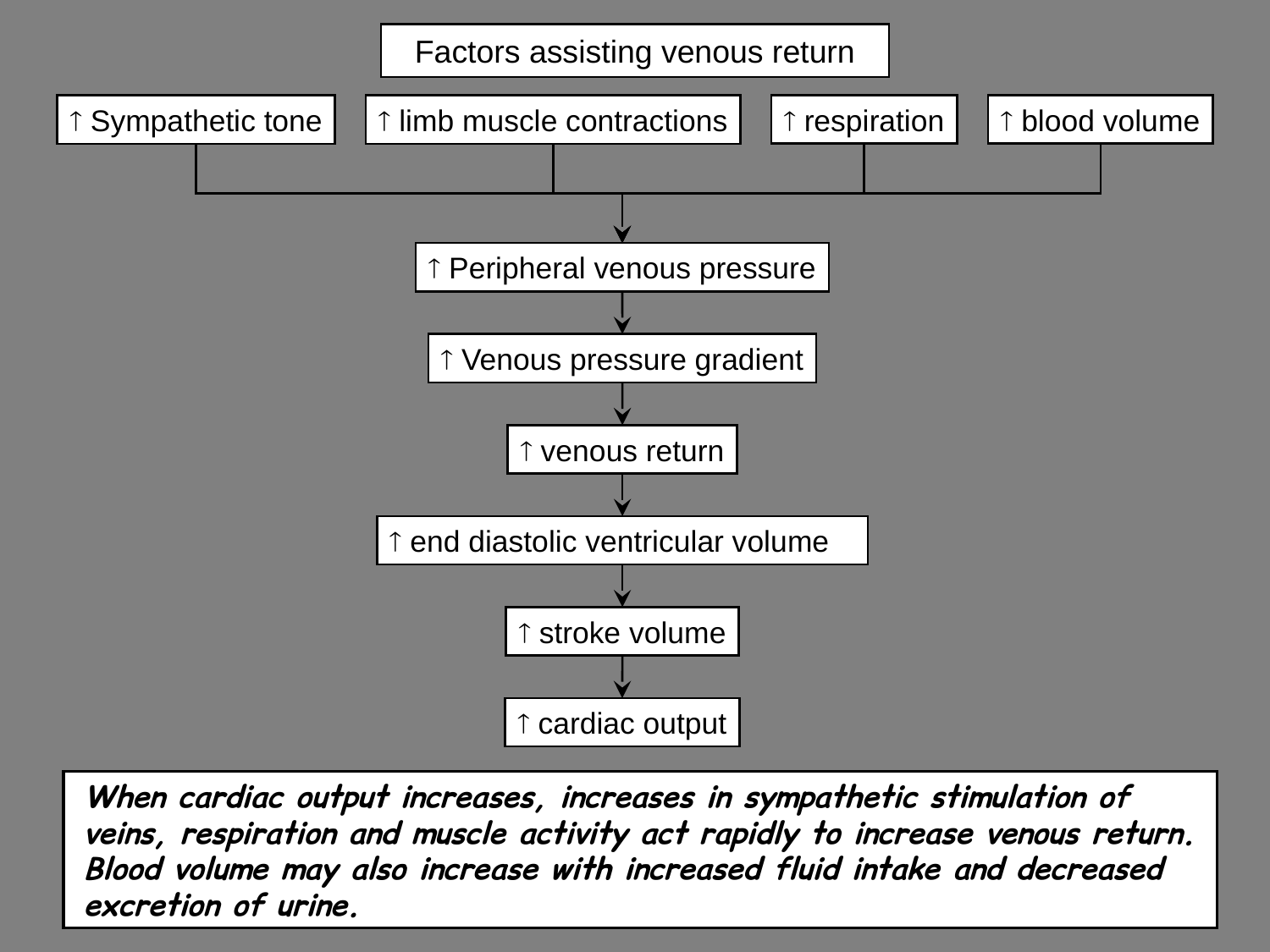

# Factors assisting venous return
↑ respiration
↑ blood volume
↑ Sympathetic tone
↑ limb muscle contractions
↑ Peripheral venous pressure
↑ Venous pressure gradient
↑ venous return
↑ end diastolic ventricular volume
↑ stroke volume
↑ cardiac output
When cardiac output increases, increases in sympathetic stimulation of veins, respiration and muscle activity act rapidly to increase venous return.
Blood volume may also increase with increased fluid intake and decreased excretion of urine.